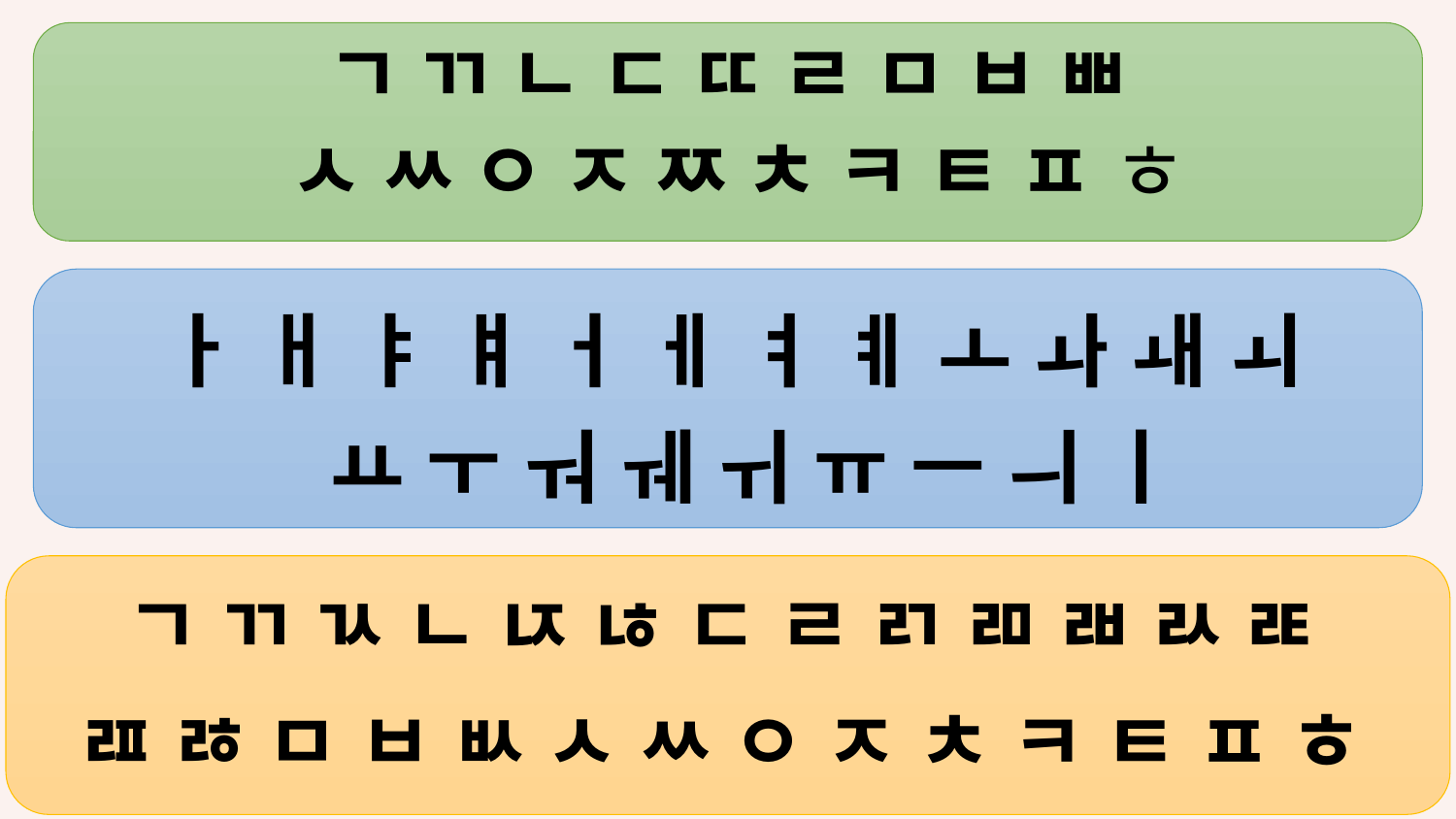

ㄱ ㄲ ㄴ ㄷ ㄸ ㄹ ㅁ ㅂ ㅃ
ㅅ ㅆ ㅇ ㅈ ㅉ ㅊ ㅋ ㅌ ㅍ ㅎ

ㅏ ㅐ ㅑ ㅒ ㅓ ㅔ ㅕ ㅖ ㅗ ㅘ ㅙ ㅚ
 ㅛ ㅜ ㅝ ㅞ ㅟ ㅠ ㅡ ㅢ ㅣ
ㄱ ㄲ ㄳ ㄴ ㄵ ㄶ ㄷ ㄹ ㄺ ㄻ ㄼ ㄽ ㄾ
ㄿ ㅀ ㅁ ㅂ ㅄ ㅅ ㅆ ㅇ ㅈ ㅊ ㅋ ㅌ ㅍ ㅎ